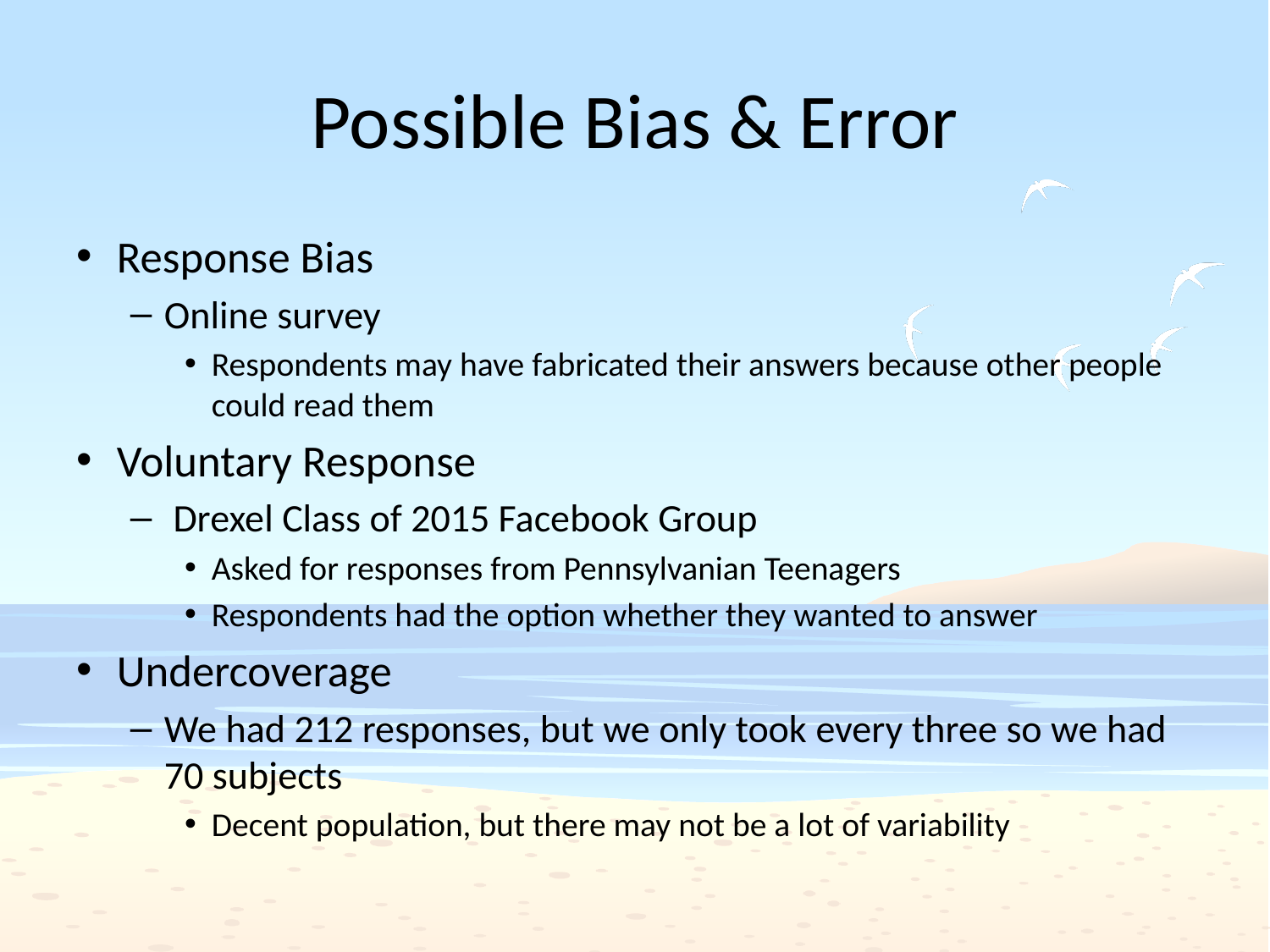

# Possible Bias & Error
Response Bias
Online survey
Respondents may have fabricated their answers because other people could read them
Voluntary Response
 Drexel Class of 2015 Facebook Group
Asked for responses from Pennsylvanian Teenagers
Respondents had the option whether they wanted to answer
Undercoverage
We had 212 responses, but we only took every three so we had 70 subjects
Decent population, but there may not be a lot of variability